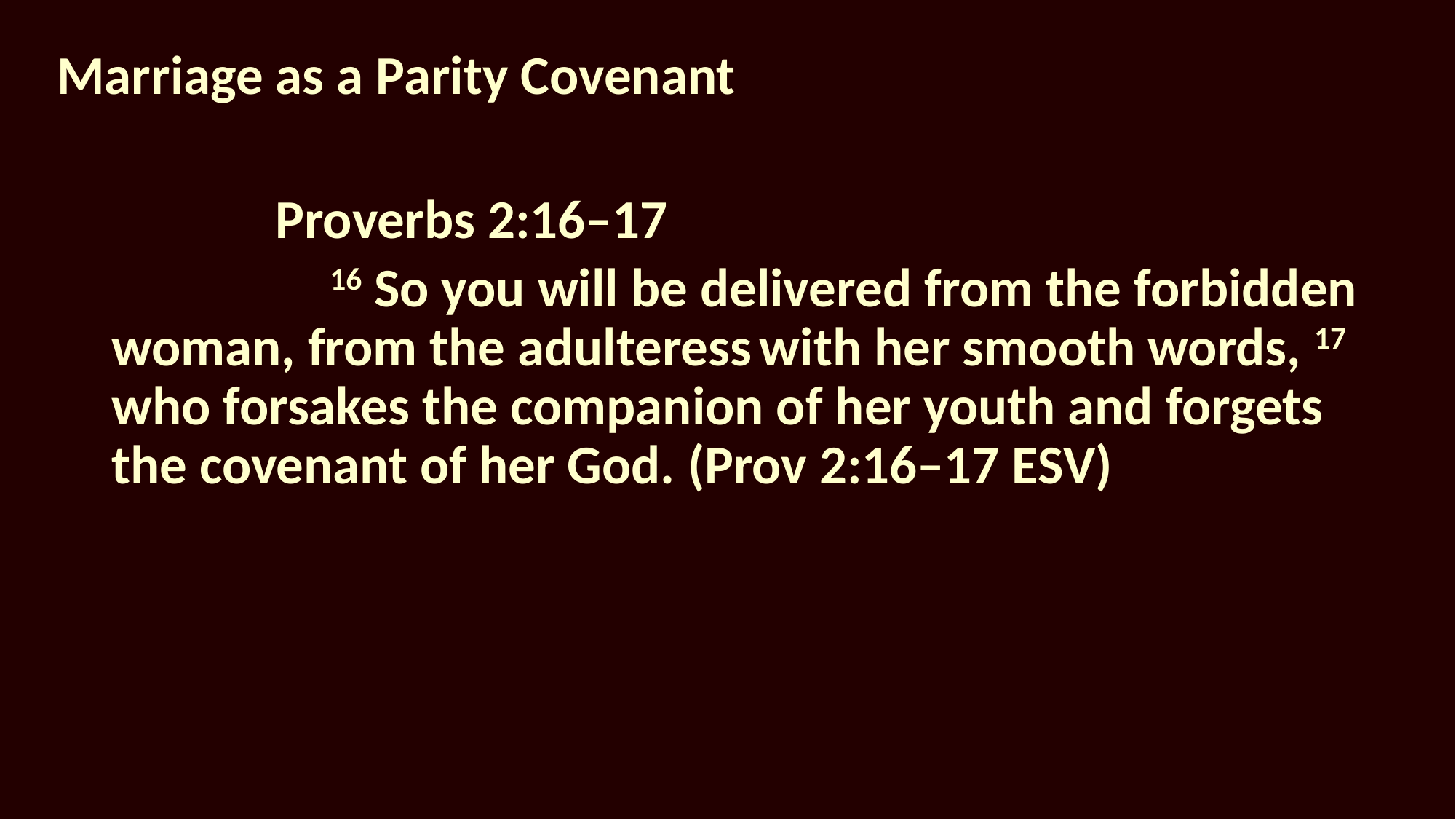

Marriage as a Parity Covenant

		Proverbs 2:16–17
			16 So you will be delivered from the forbidden woman, from the adulteress with her smooth words, 17 who forsakes the companion of her youth and forgets the covenant of her God. (Prov 2:16–17 ESV)